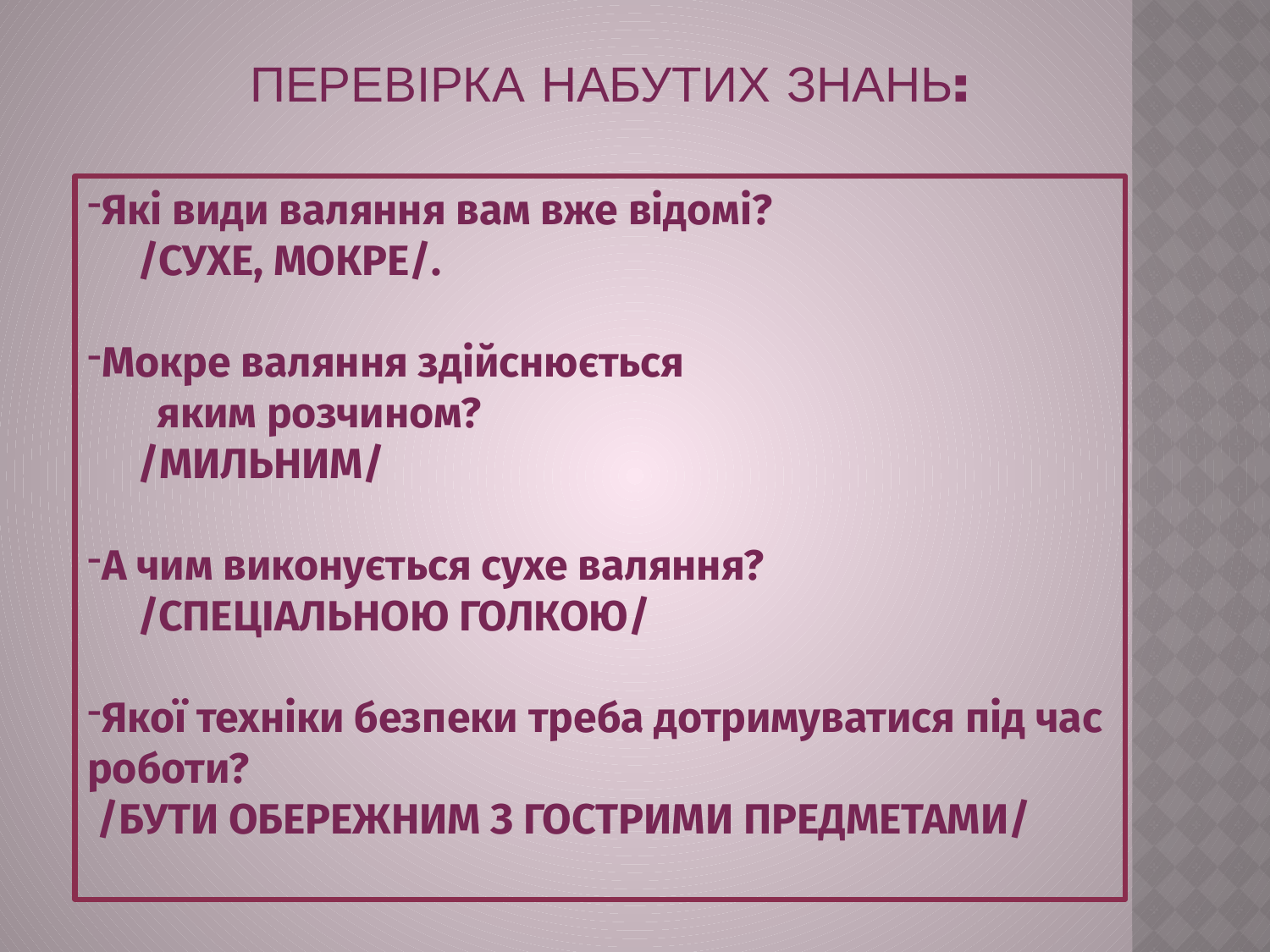

ПЕРЕВІРКА НАБУТИХ ЗНАНЬ:
Які види валяння вам вже відомі?
     /СУХЕ, МОКРЕ/.

Мокре валяння здійснюється
       яким розчином?
     /МИЛЬНИМ/

А чим виконується сухе валяння?
     /СПЕЦІАЛЬНОЮ ГОЛКОЮ/

Якої техніки безпеки треба дотримуватися під час роботи?
 /БУТИ ОБЕРЕЖНИМ З ГОСТРИМИ ПРЕДМЕТАМИ/